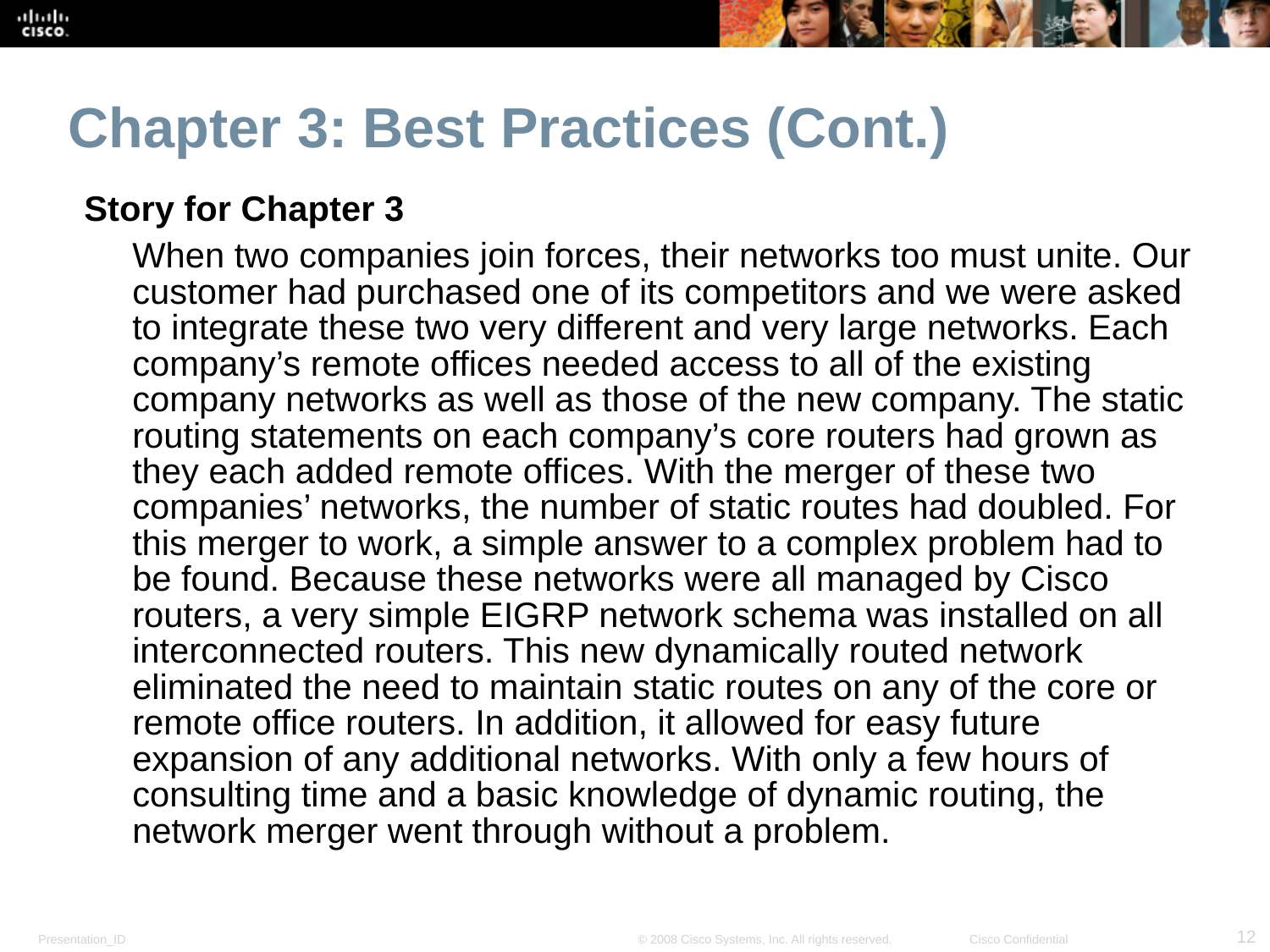

Chapter 3: Best Practices (Cont.)
Story for Chapter 3
When two companies join forces, their networks too must unite. Our customer had purchased one of its competitors and we were asked to integrate these two very different and very large networks. Each company’s remote offices needed access to all of the existing company networks as well as those of the new company. The static routing statements on each company’s core routers had grown as they each added remote offices. With the merger of these two companies’ networks, the number of static routes had doubled. For this merger to work, a simple answer to a complex problem had to be found. Because these networks were all managed by Cisco routers, a very simple EIGRP network schema was installed on all interconnected routers. This new dynamically routed network eliminated the need to maintain static routes on any of the core or remote office routers. In addition, it allowed for easy future expansion of any additional networks. With only a few hours of consulting time and a basic knowledge of dynamic routing, the network merger went through without a problem.